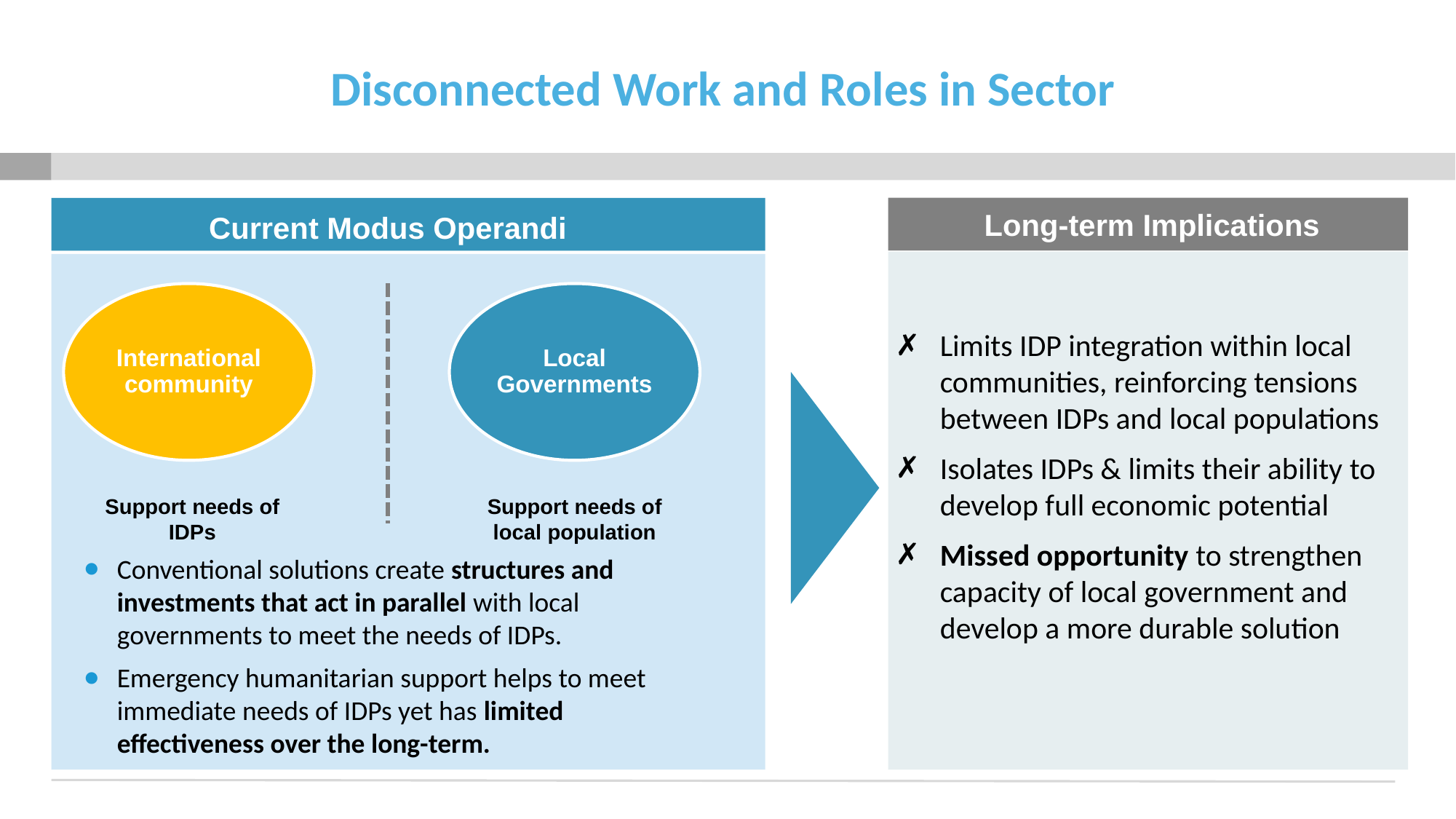

# Disconnected Work and Roles in Sector

 Long-term Implications
Current Modus Operandi

International community
Local Governments
Limits IDP integration within local communities, reinforcing tensions between IDPs and local populations
Isolates IDPs & limits their ability to develop full economic potential
Missed opportunity to strengthen capacity of local government and develop a more durable solution

Support needs of IDPs
Support needs of local population
Conventional solutions create structures and investments that act in parallel with local governments to meet the needs of IDPs.
Emergency humanitarian support helps to meet immediate needs of IDPs yet has limited effectiveness over the long-term.